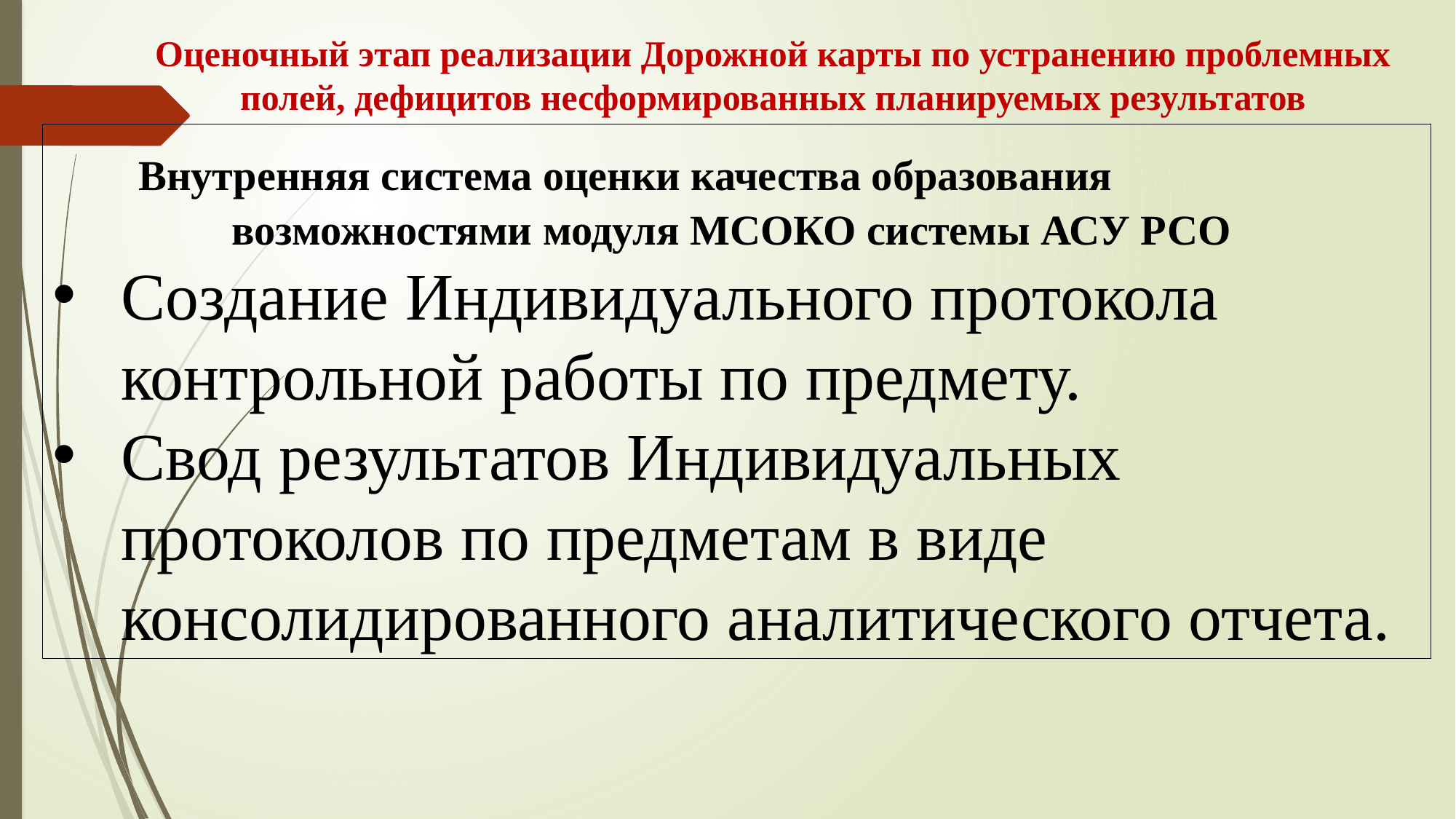

Оценочный этап реализации Дорожной карты по устранению проблемных полей, дефицитов несформированных планируемых результатов
  Внутренняя система оценки качества образования                         возможностями модуля МСОКО системы АСУ РСО
Создание Индивидуального протокола контрольной работы по предмету.
Свод результатов Индивидуальных протоколов по предметам в виде консолидированного аналитического отчета.